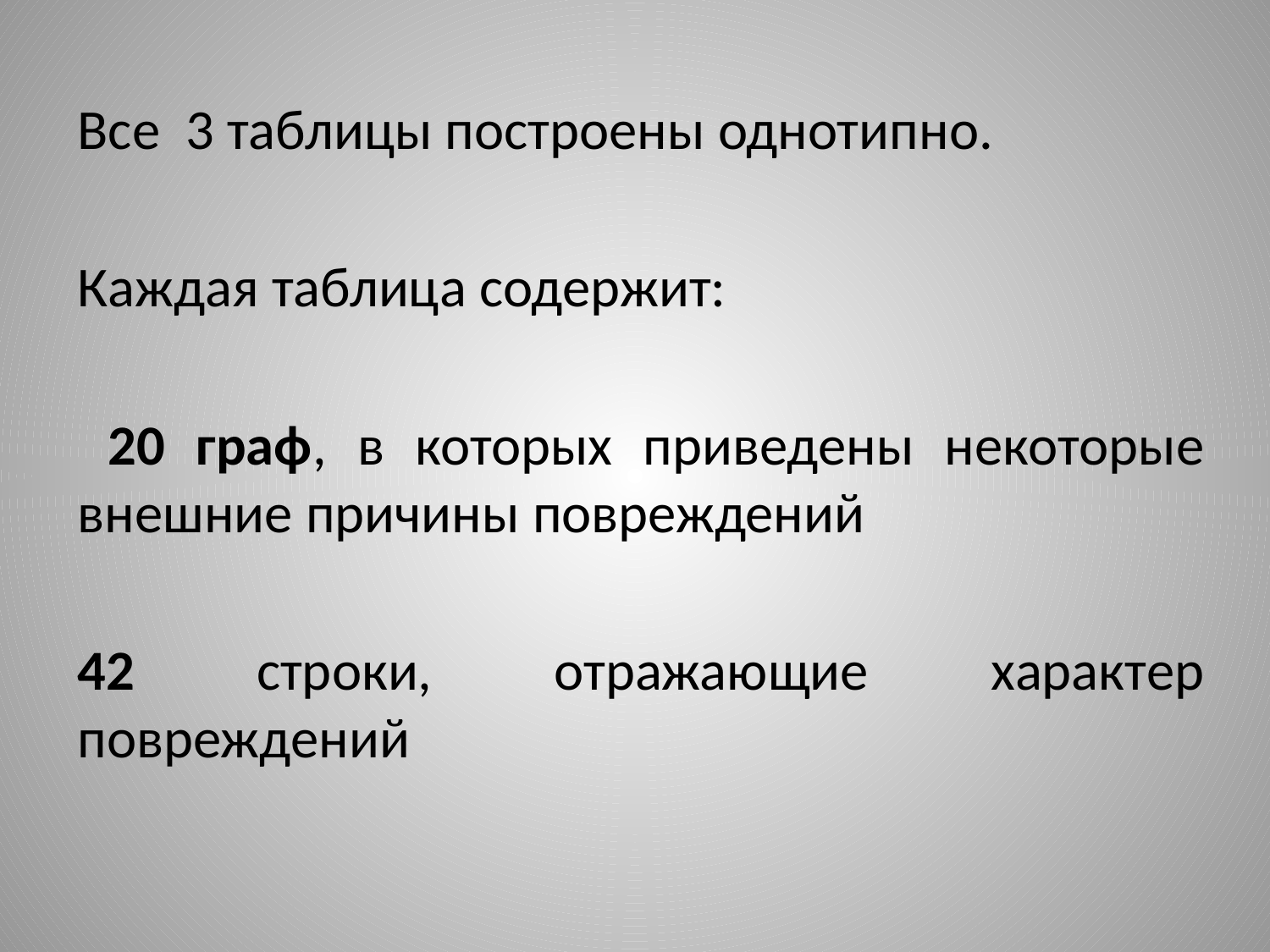

Все  3 таблицы построены однотипно.

Каждая таблица содержит:

 20 граф, в которых приведены некоторые внешние причины повреждений

42 строки, отражающие характер повреждений